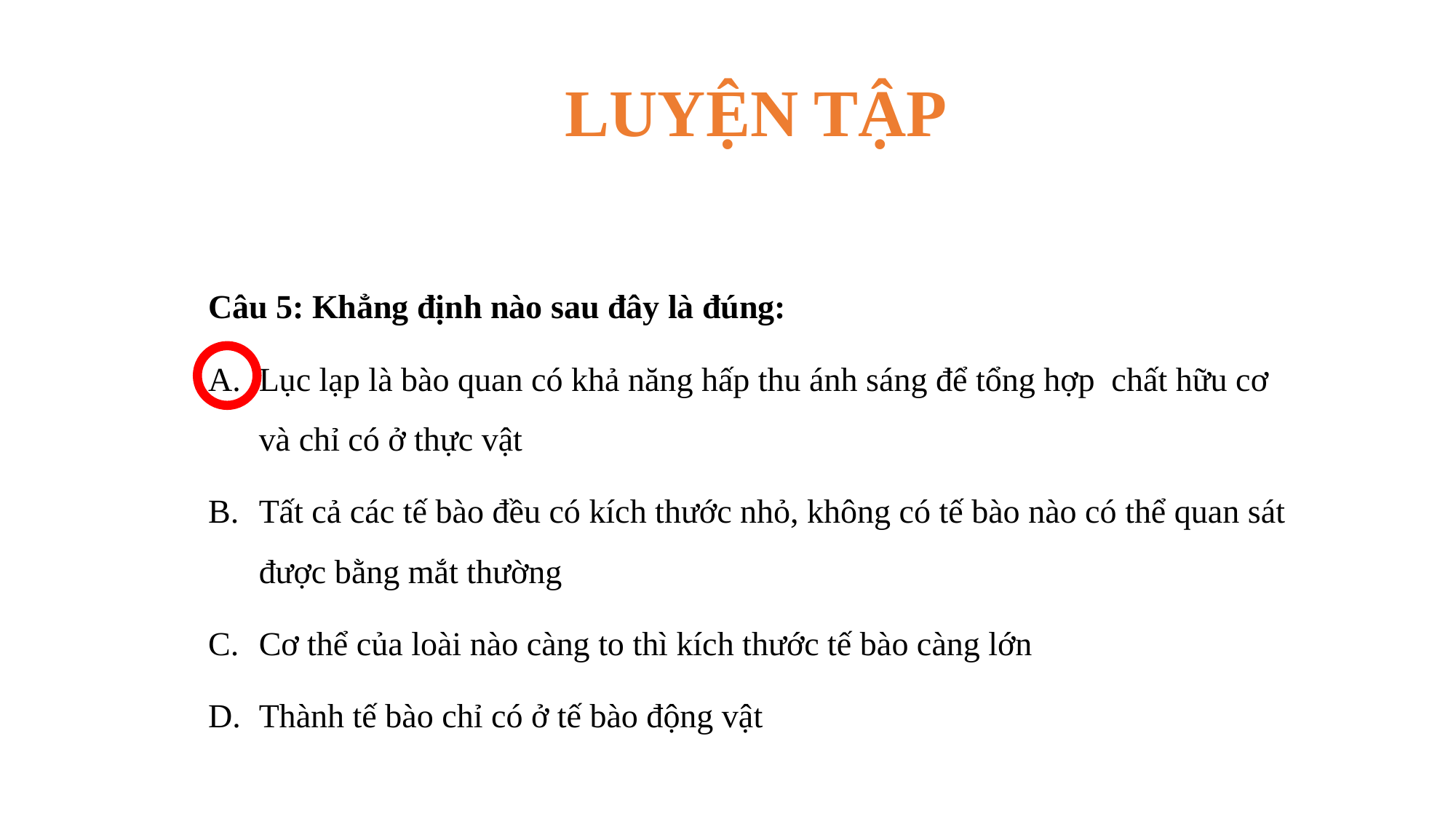

# LUYỆN TẬP
Câu 5: Khẳng định nào sau đây là đúng:
Lục lạp là bào quan có khả năng hấp thu ánh sáng để tổng hợp  chất hữu cơ và chỉ có ở thực vật
Tất cả các tế bào đều có kích thước nhỏ, không có tế bào nào có thể quan sát được bằng mắt thường
Cơ thể của loài nào càng to thì kích thước tế bào càng lớn
Thành tế bào chỉ có ở tế bào động vật